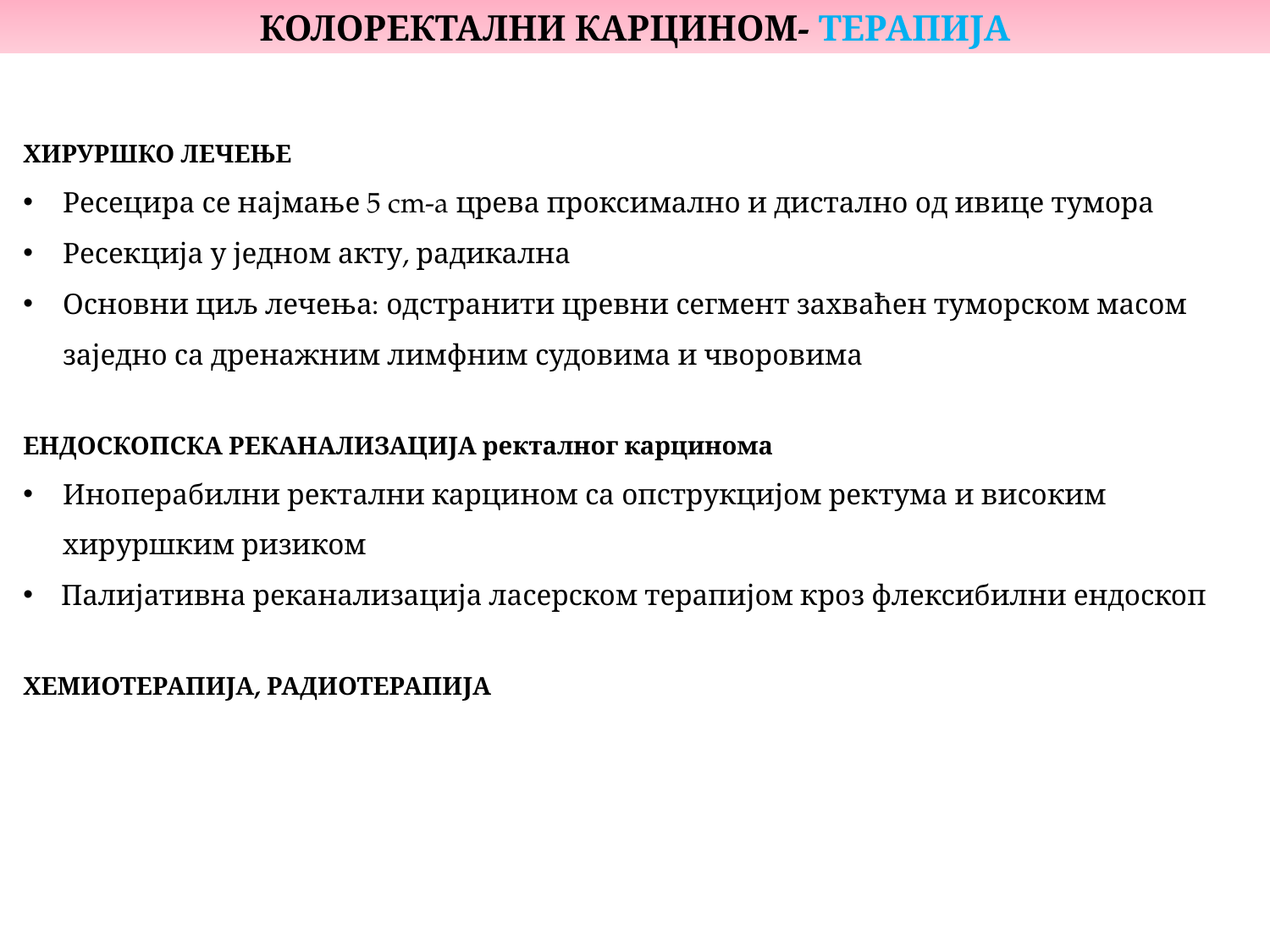

КОЛОРЕКТАЛНИ КАРЦИНОМ- ТЕРАПИЈА
ХИРУРШКО ЛЕЧЕЊЕ
Ресецира се најмање 5 cm-a црева проксимално и дистално од ивице тумора
Ресекција у једном акту, радикална
Основни циљ лечења: одстранити цревни сегмент захваћен туморском масом заједно са дренажним лимфним судовима и чворовима

ЕНДОСКОПСКА РЕКАНАЛИЗАЦИЈА ректалног карцинома
Иноперабилни ректални карцином са опструкцијом ректума и високим хируршким ризиком
    Палијативна реканализација ласерском терапијом кроз флексибилни ендоскоп

ХЕМИОТЕРАПИЈА, РАДИОТЕРАПИЈА